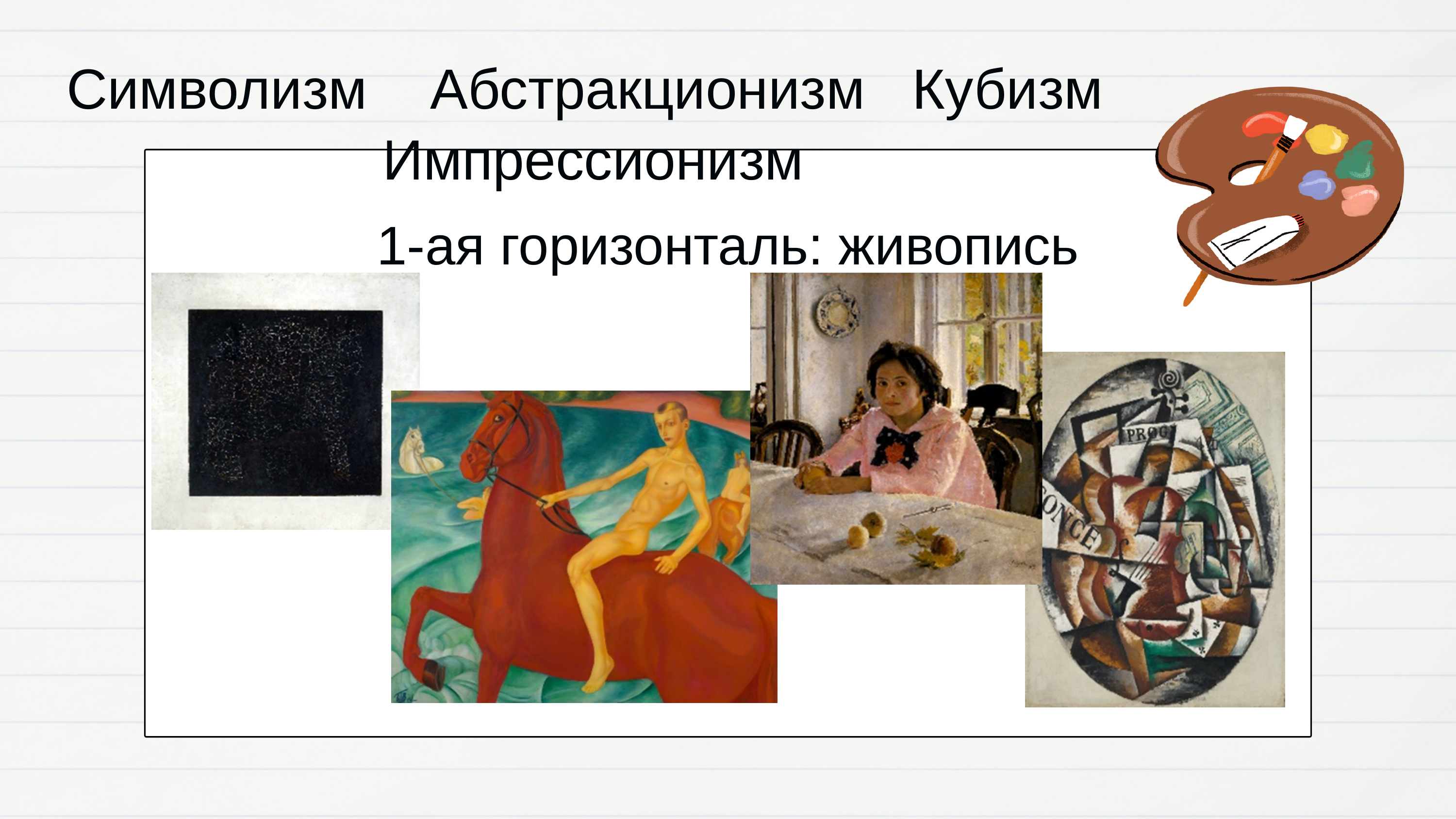

Символизм    Абстракционизм   Кубизм  Импрессионизм

1-ая горизонталь: живопись